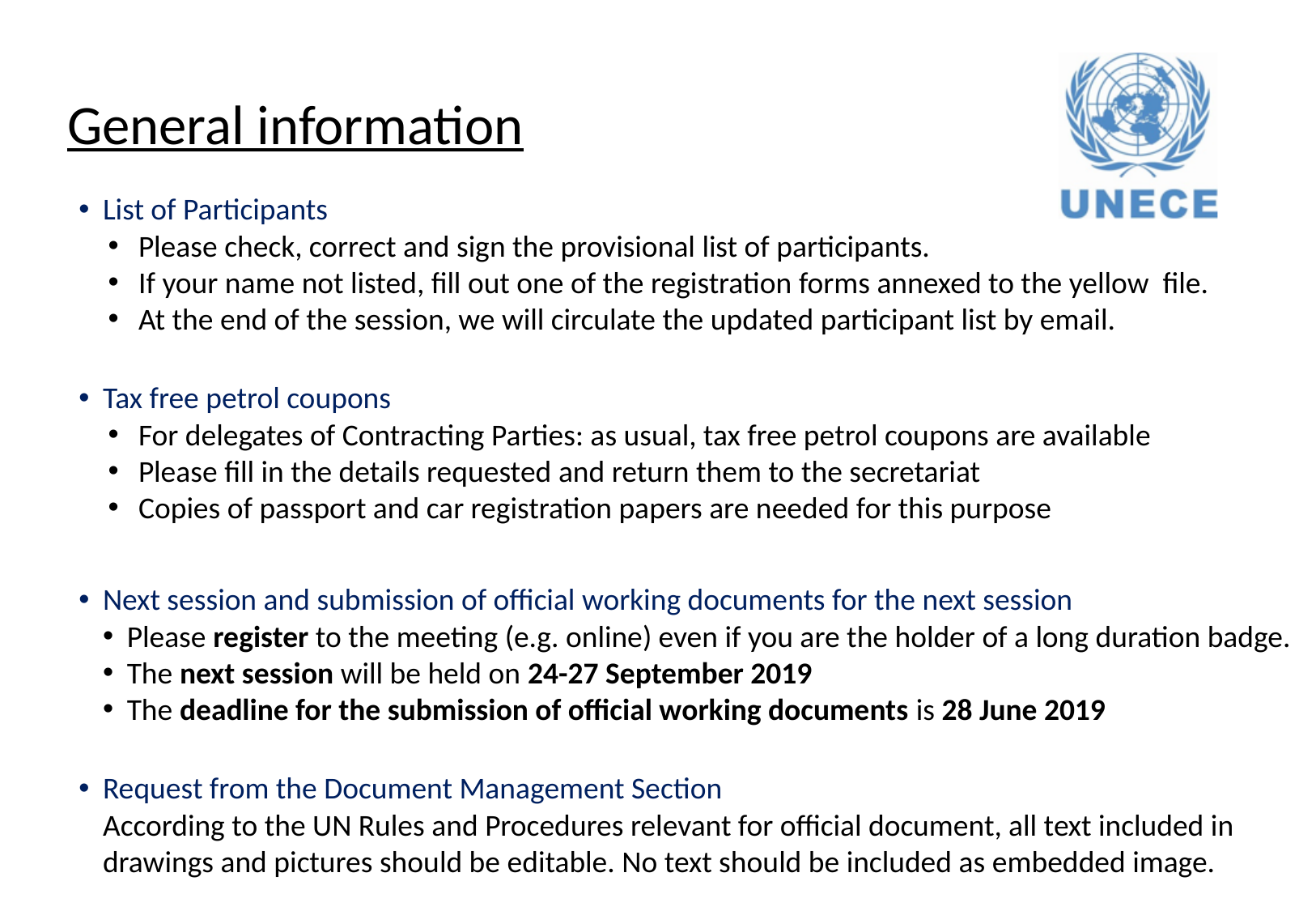

# General information
List of Participants
Please check, correct and sign the provisional list of participants.
If your name not listed, fill out one of the registration forms annexed to the yellow  file.
At the end of the session, we will circulate the updated participant list by email.
Tax free petrol coupons
For delegates of Contracting Parties: as usual, tax free petrol coupons are available
Please fill in the details requested and return them to the secretariat
Copies of passport and car registration papers are needed for this purpose

Next session and submission of official working documents for the next session
Please register to the meeting (e.g. online) even if you are the holder of a long duration badge.
The next session will be held on 24-27 September 2019
The deadline for the submission of official working documents is 28 June 2019

Request from the Document Management Section
According to the UN Rules and Procedures relevant for official document, all text included in drawings and pictures should be editable. No text should be included as embedded image.